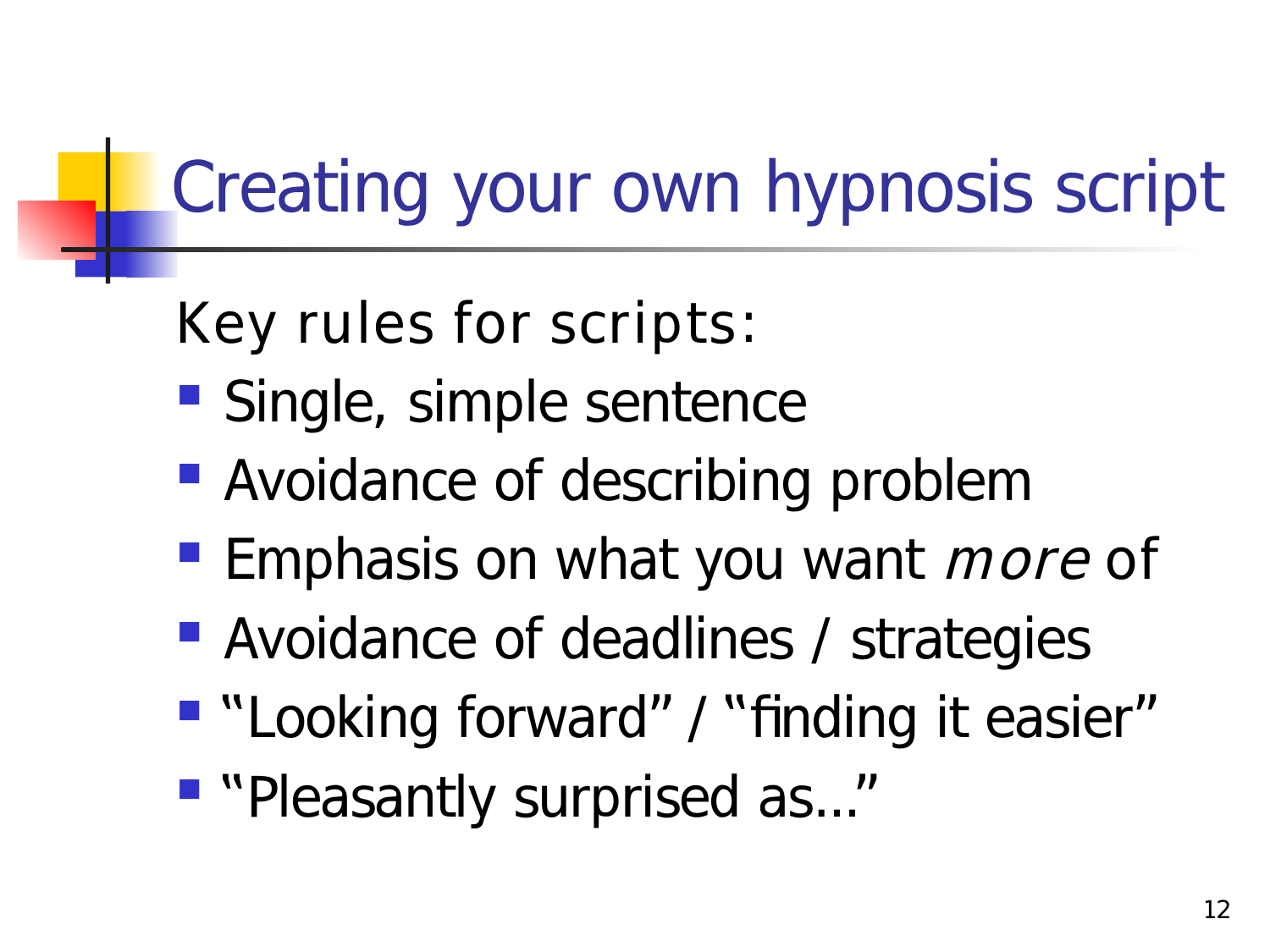

# Creating your own hypnosis script
Key rules for scripts:
Single, simple sentence
Avoidance of describing problem
Emphasis on what you want more of
Avoidance of deadlines / strategies
“Looking forward” / “finding it easier”
“Pleasantly surprised as…”
12